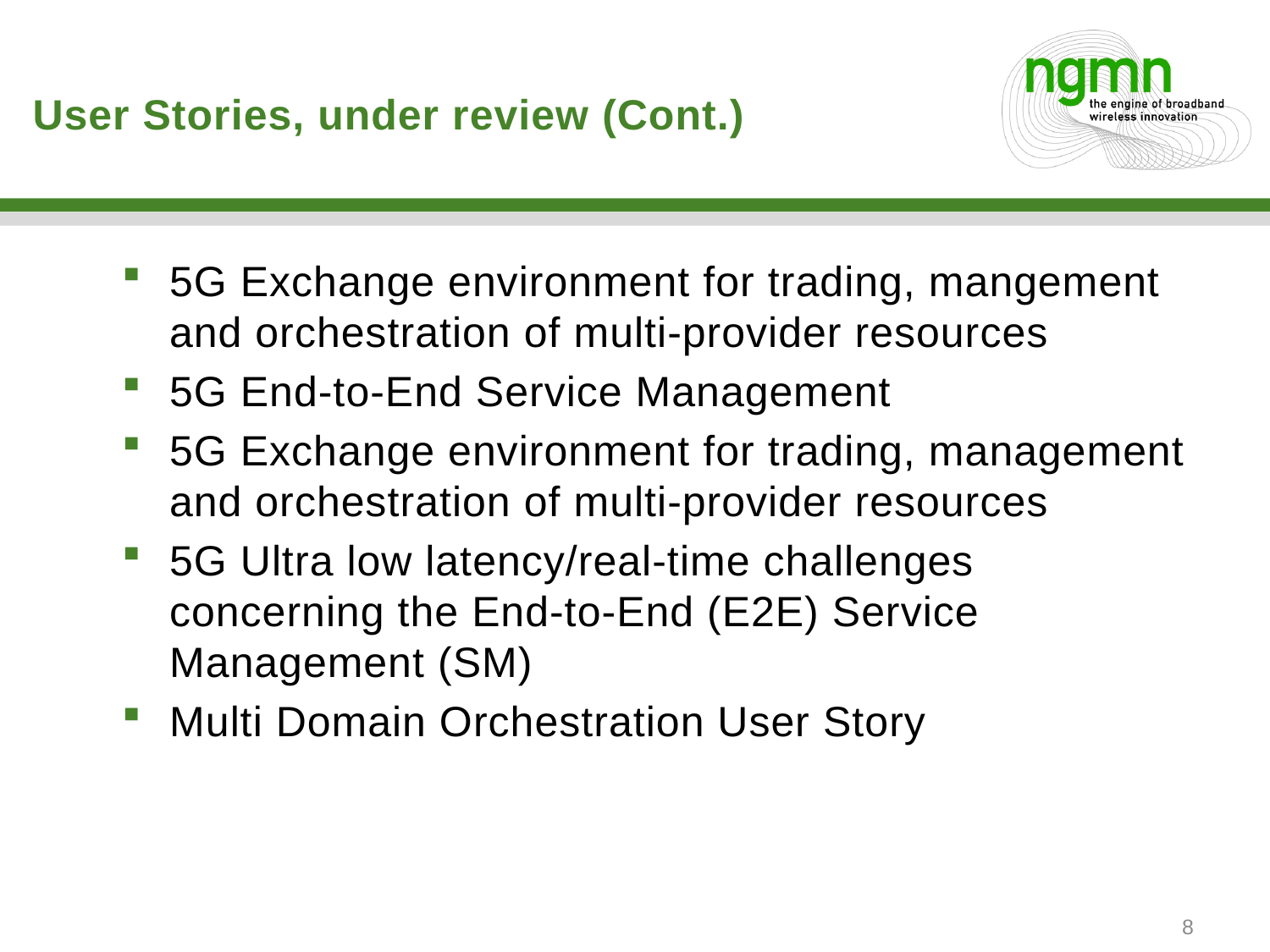

# User Stories, under review (Cont.)
5G Exchange environment for trading, mangement and orchestration of multi-provider resources
5G End-to-End Service Management
5G Exchange environment for trading, management and orchestration of multi-provider resources
5G Ultra low latency/real-time challenges concerning the End-to-End (E2E) Service Management (SM)
Multi Domain Orchestration User Story

8